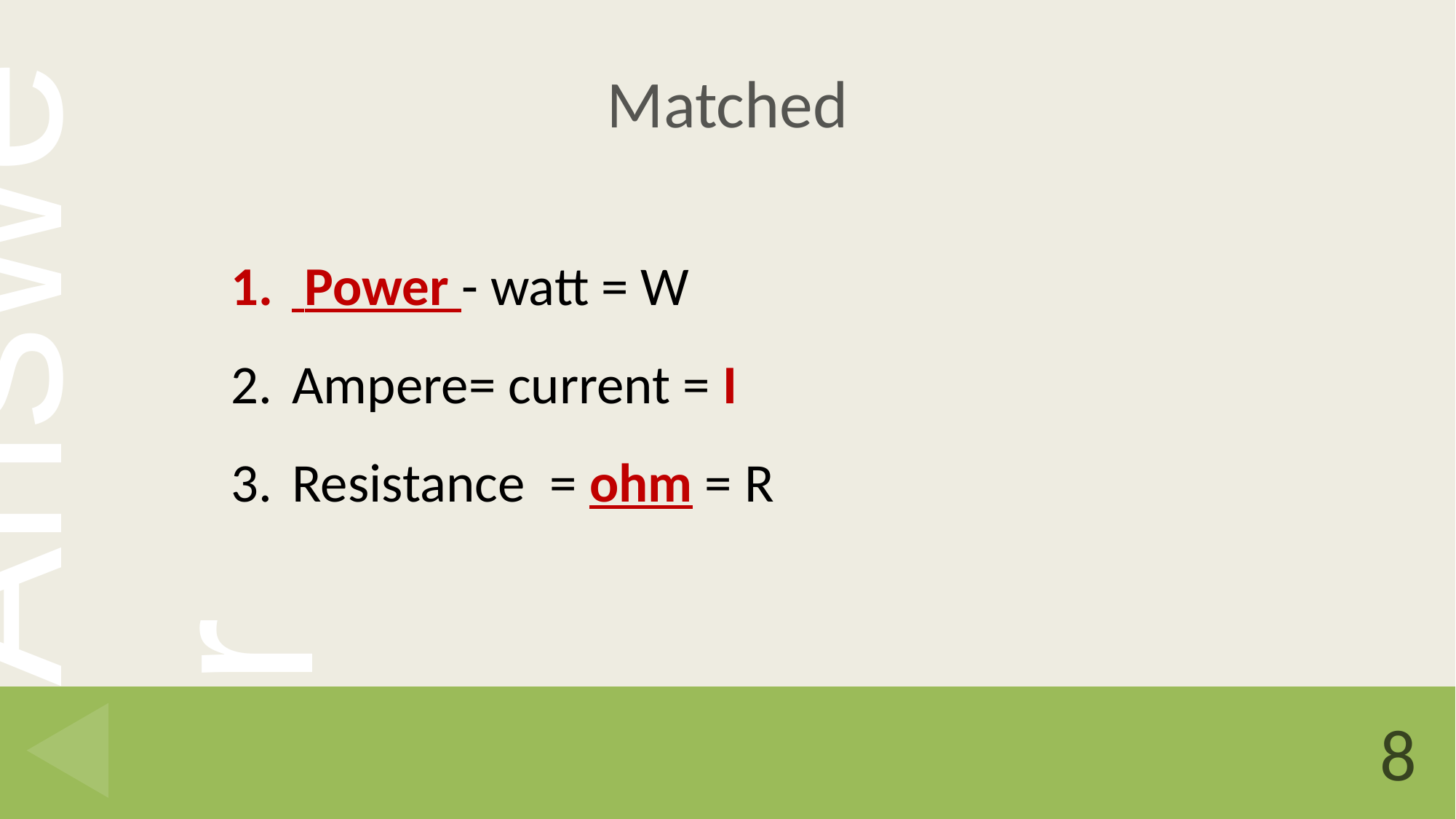

# Matched
 Power - watt = W
Ampere= current = I
Resistance  = ohm = R

8